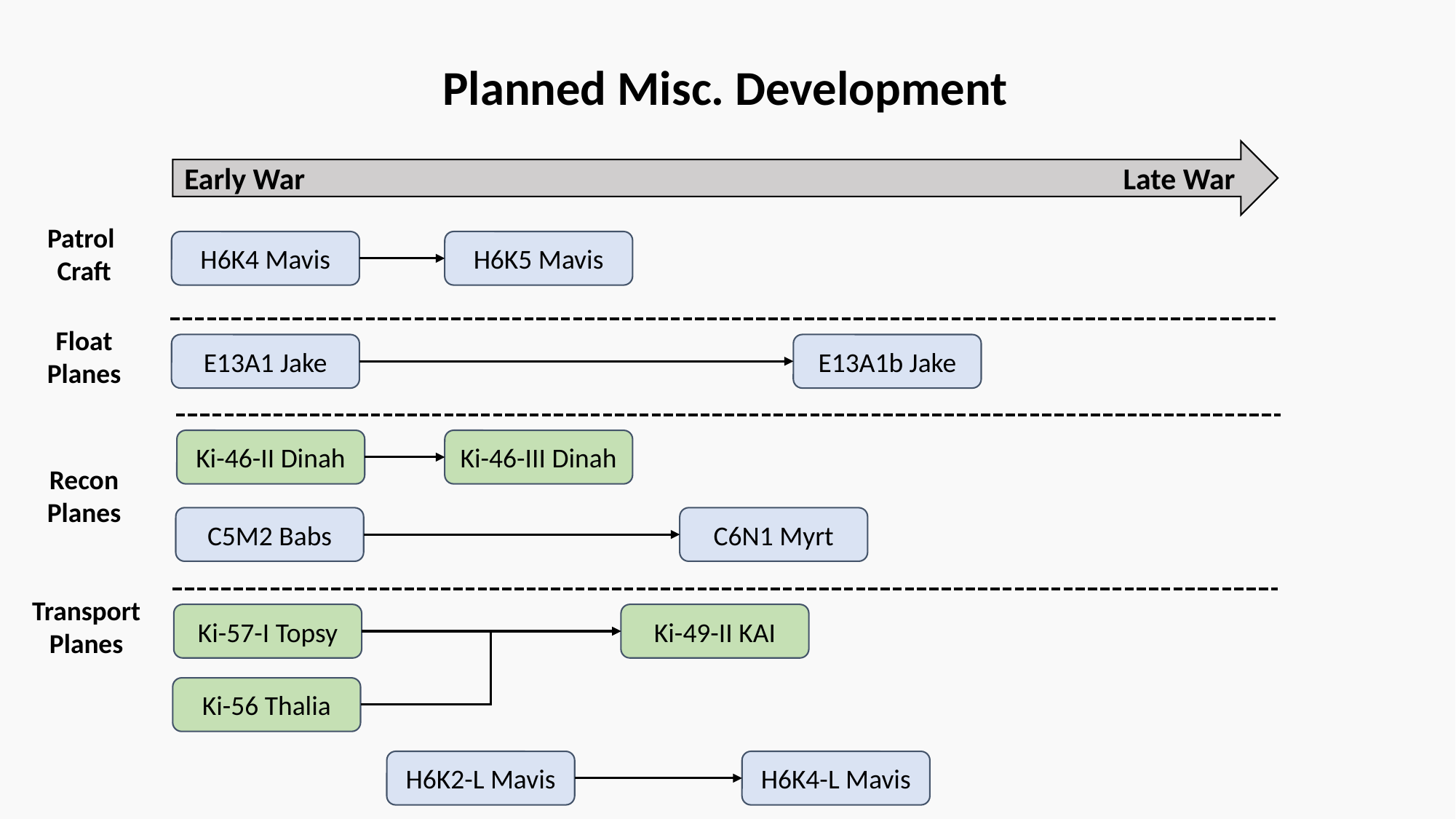

Planned Misc. Development

Early War
Late War
Patrol
Craft
H6K4 Mavis
H6K5 Mavis
Float
Planes
E13A1 Jake
E13A1b Jake
Ki-46-II Dinah
Ki-46-III Dinah
Recon
Planes
C5M2 Babs
C6N1 Myrt
Transport
Planes
Ki-57-I Topsy
Ki-49-II KAI
Ki-56 Thalia
H6K2-L Mavis
H6K4-L Mavis